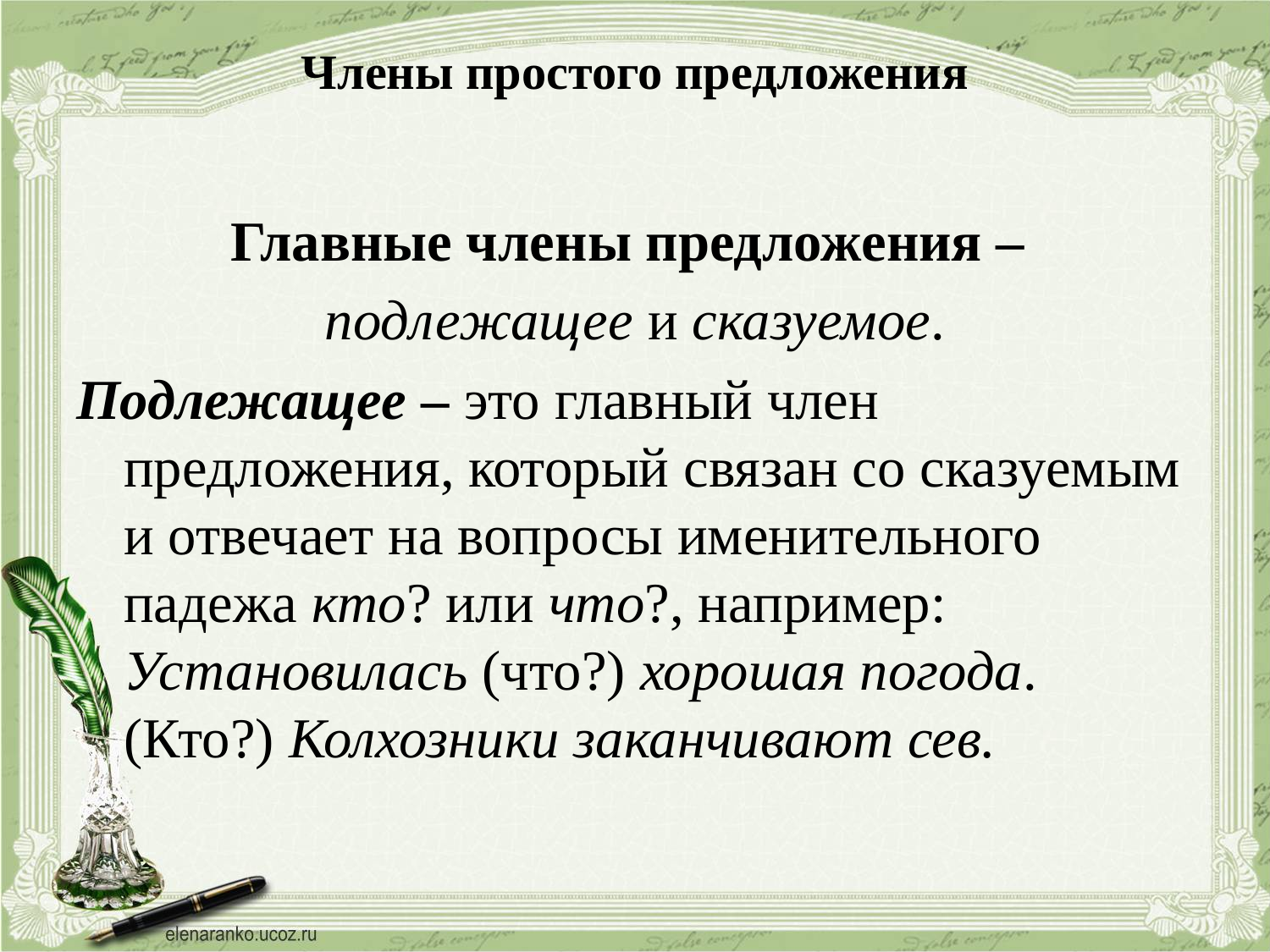

# Члены простого предложения

Главные члены предложения –
подлежащее и сказуемое.
Подлежащее – это главный член предложения, который связан со сказуемым и отвечает на вопросы именительного падежа кто? или что?, например: Установилась (что?) хорошая погода. (Кто?) Колхозники заканчивают сев.